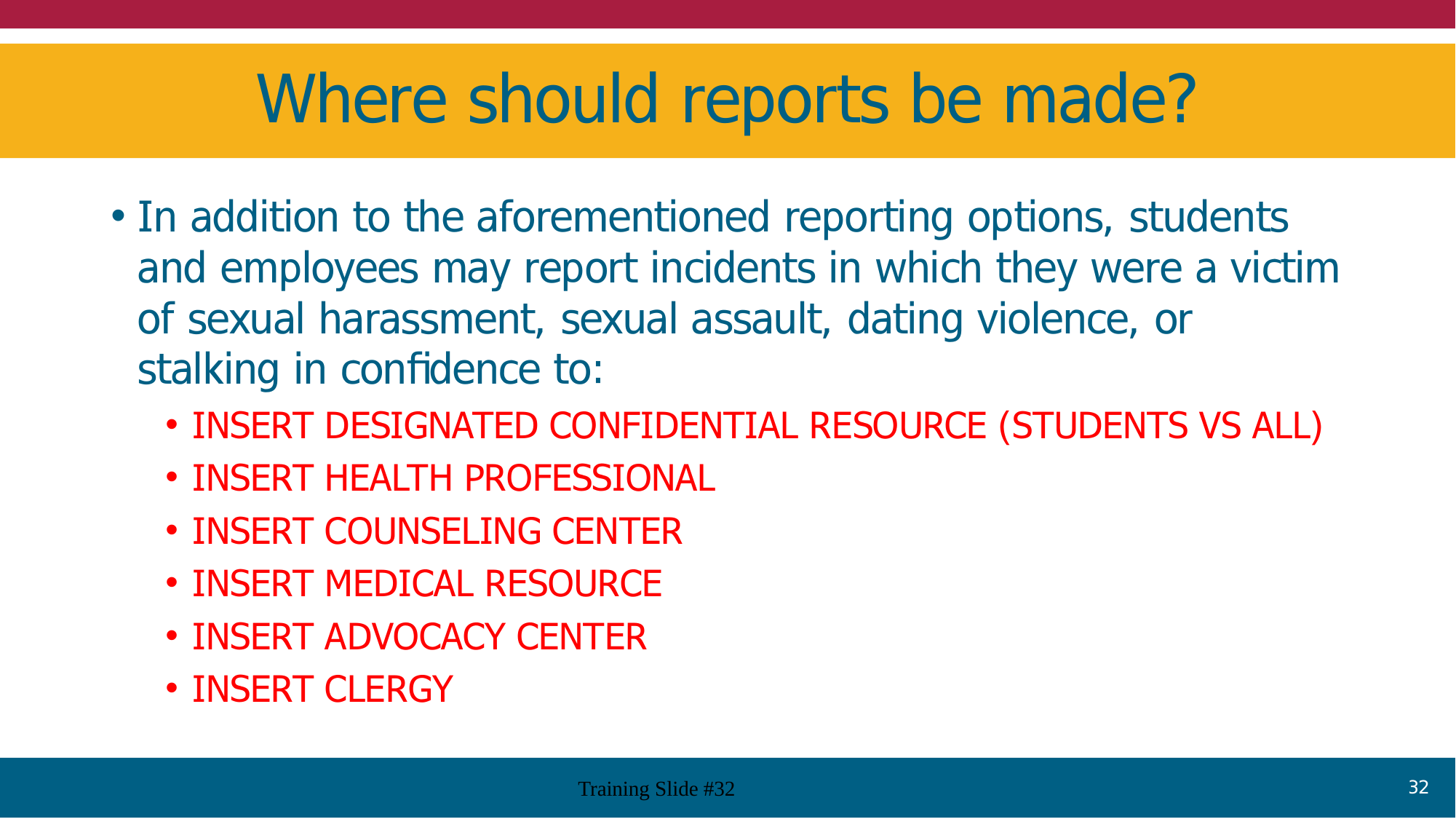

# Where should reports be made?
In addition to the aforementioned reporting options, students and employees may report incidents in which they were a victim of sexual harassment, sexual assault, dating violence, or stalking in confidence to:
INSERT DESIGNATED CONFIDENTIAL RESOURCE (STUDENTS VS ALL)
INSERT HEALTH PROFESSIONAL
INSERT COUNSELING CENTER
INSERT MEDICAL RESOURCE
INSERT ADVOCACY CENTER
INSERT CLERGY

32
Training Slide #32